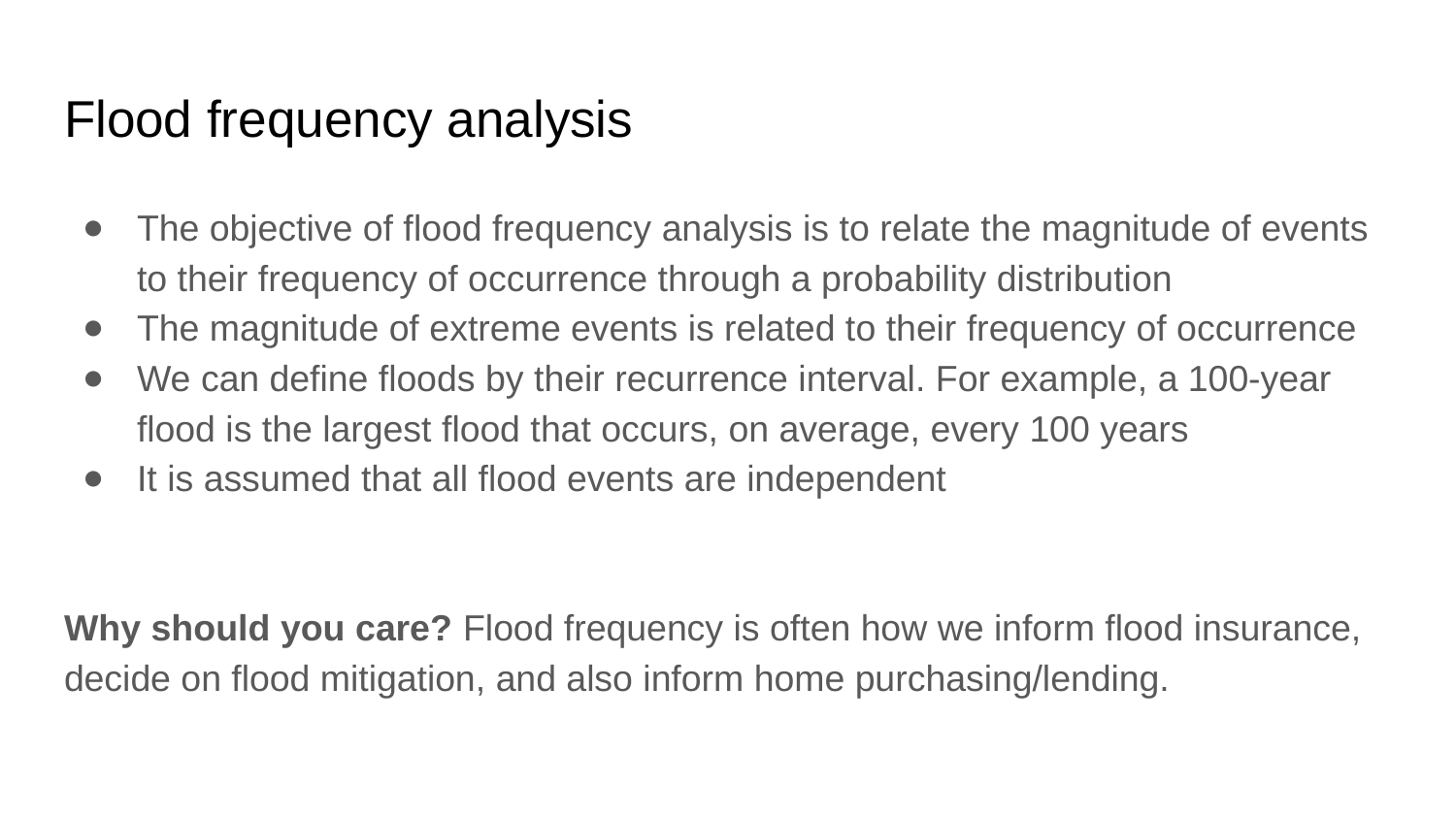

# Flood frequency analysis
The objective of flood frequency analysis is to relate the magnitude of events to their frequency of occurrence through a probability distribution
The magnitude of extreme events is related to their frequency of occurrence
We can define floods by their recurrence interval. For example, a 100-year flood is the largest flood that occurs, on average, every 100 years
It is assumed that all flood events are independent

Why should you care? Flood frequency is often how we inform flood insurance, decide on flood mitigation, and also inform home purchasing/lending.